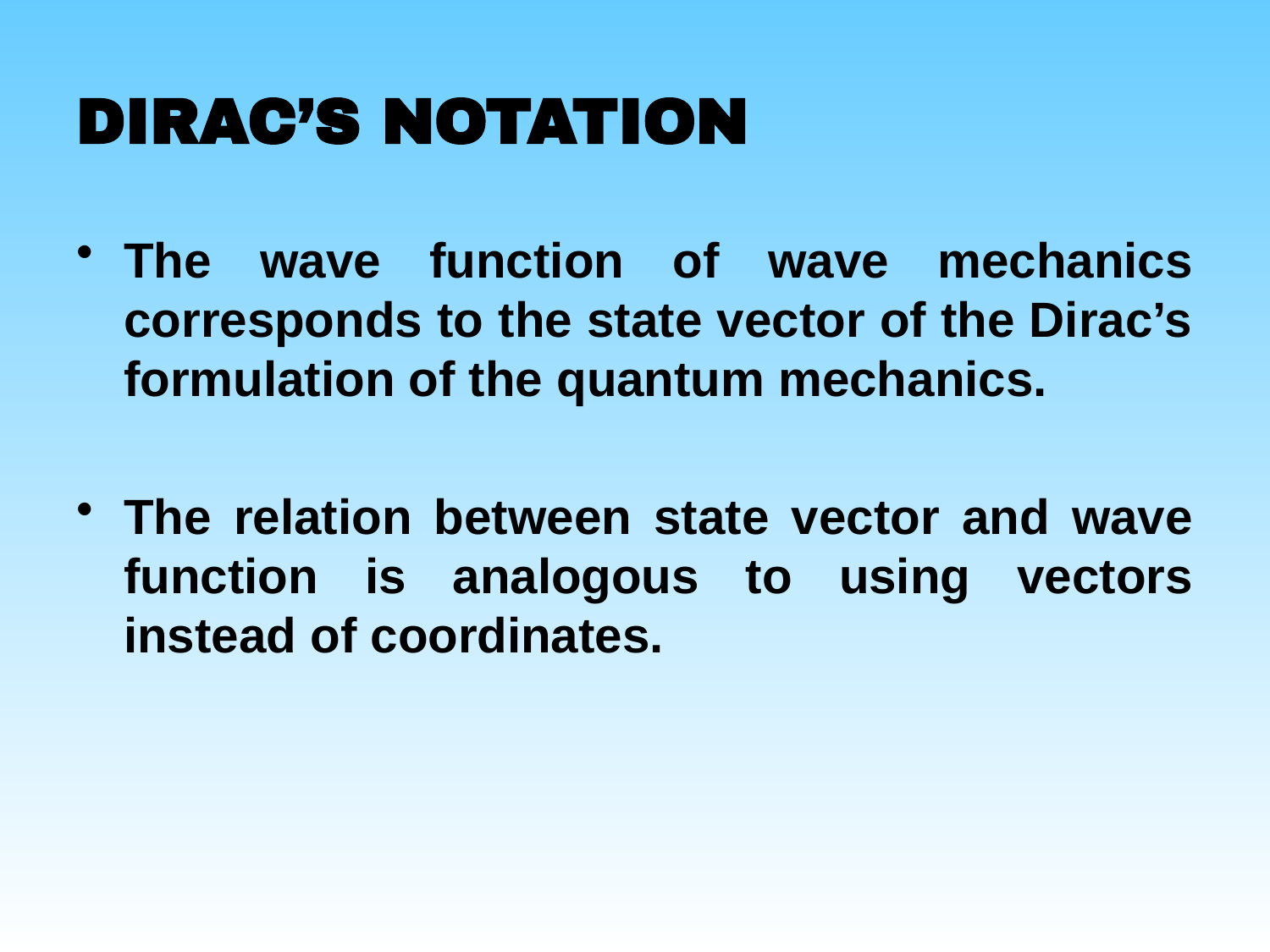

# DIRAC’S NOTATION
The wave function of wave mechanics corresponds to the state vector of the Dirac’s formulation of the quantum mechanics.

The relation between state vector and wave function is analogous to using vectors instead of coordinates.